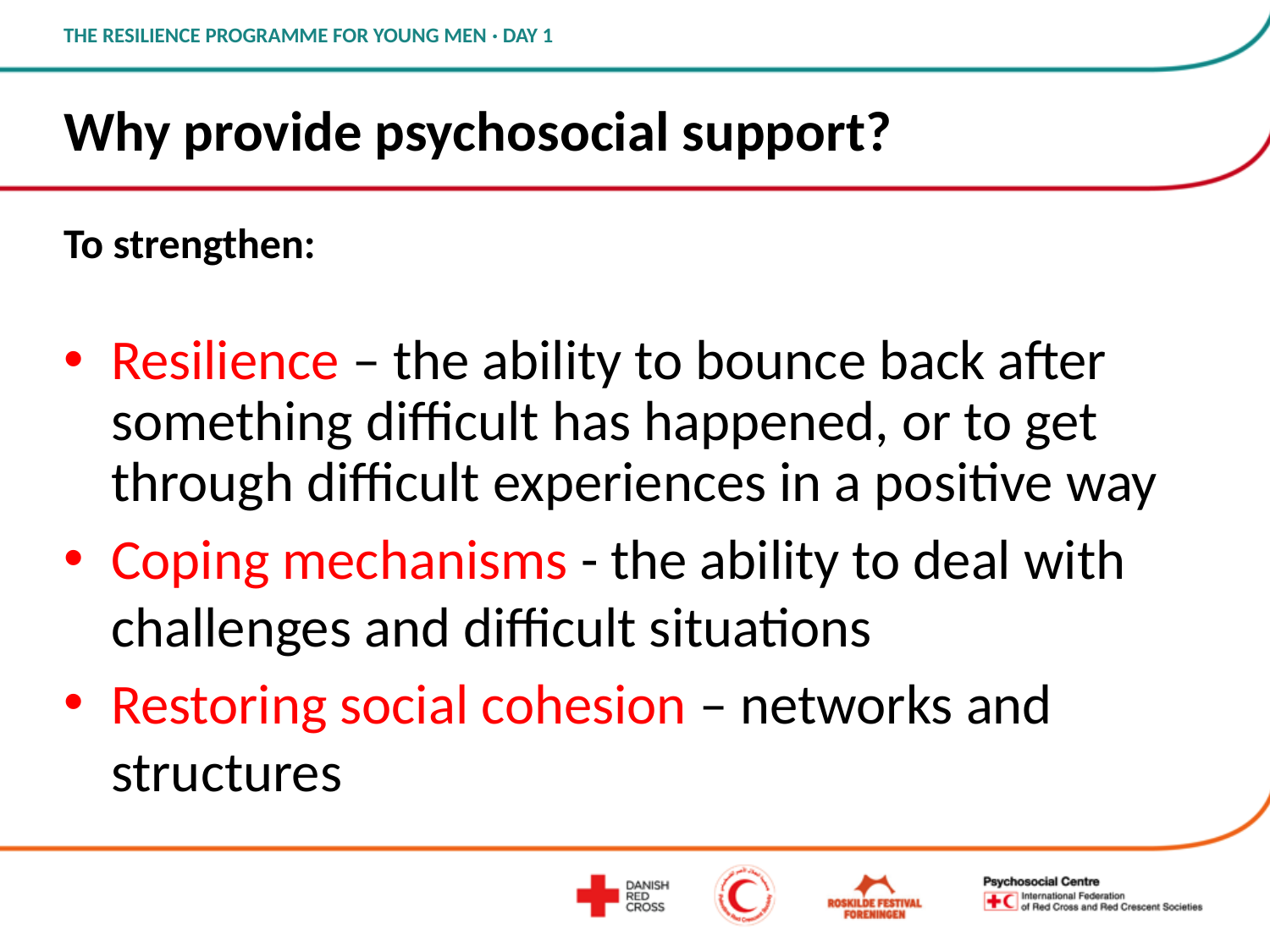

# Why provide psychosocial support?
To strengthen:

Resilience – the ability to bounce back after something difficult has happened, or to get through difficult experiences in a positive way
Coping mechanisms - the ability to deal with challenges and difficult situations
Restoring social cohesion – networks and structures